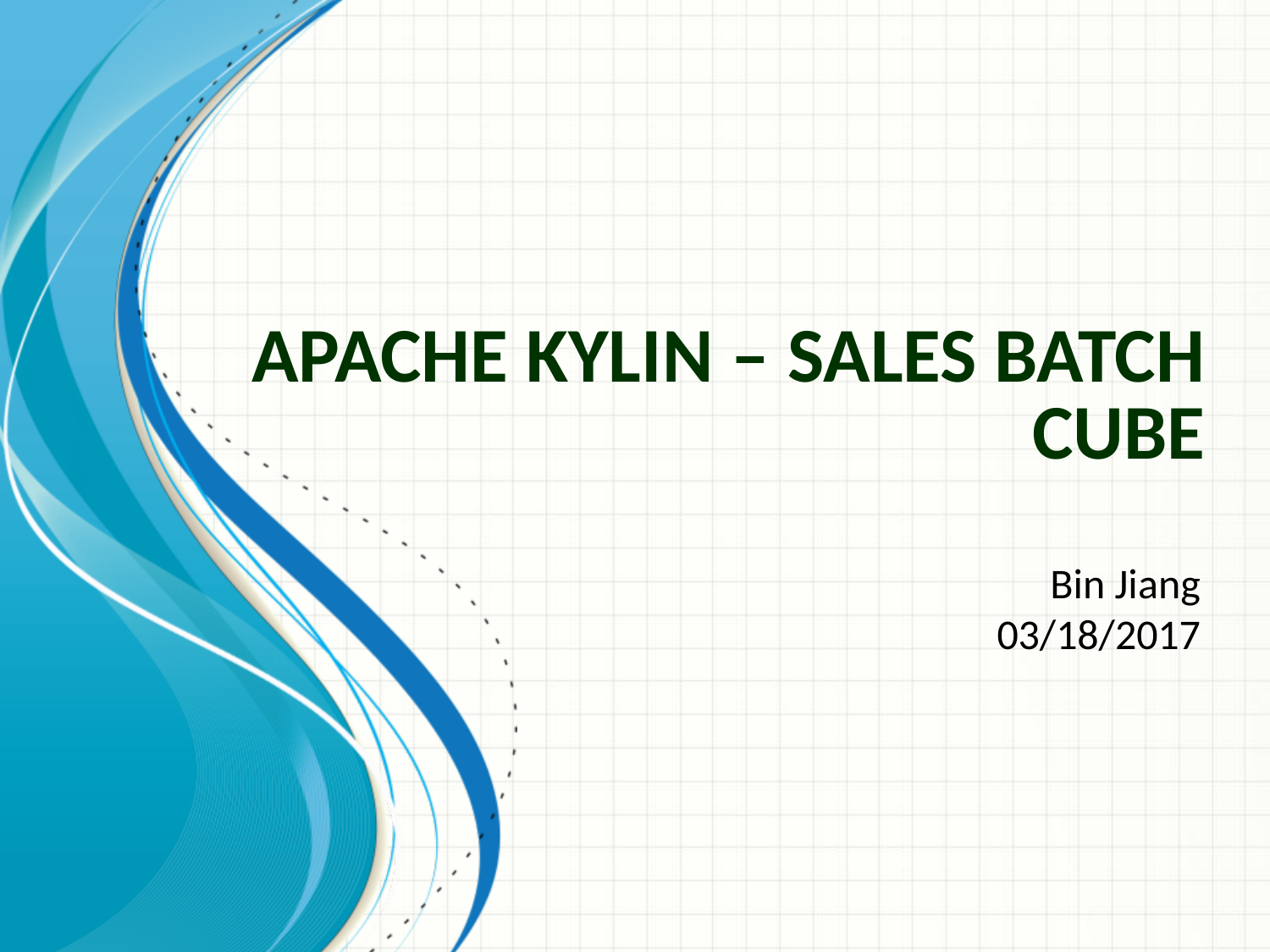

# Apache Kylin – Sales Batch Cube
Bin Jiang
03/18/2017